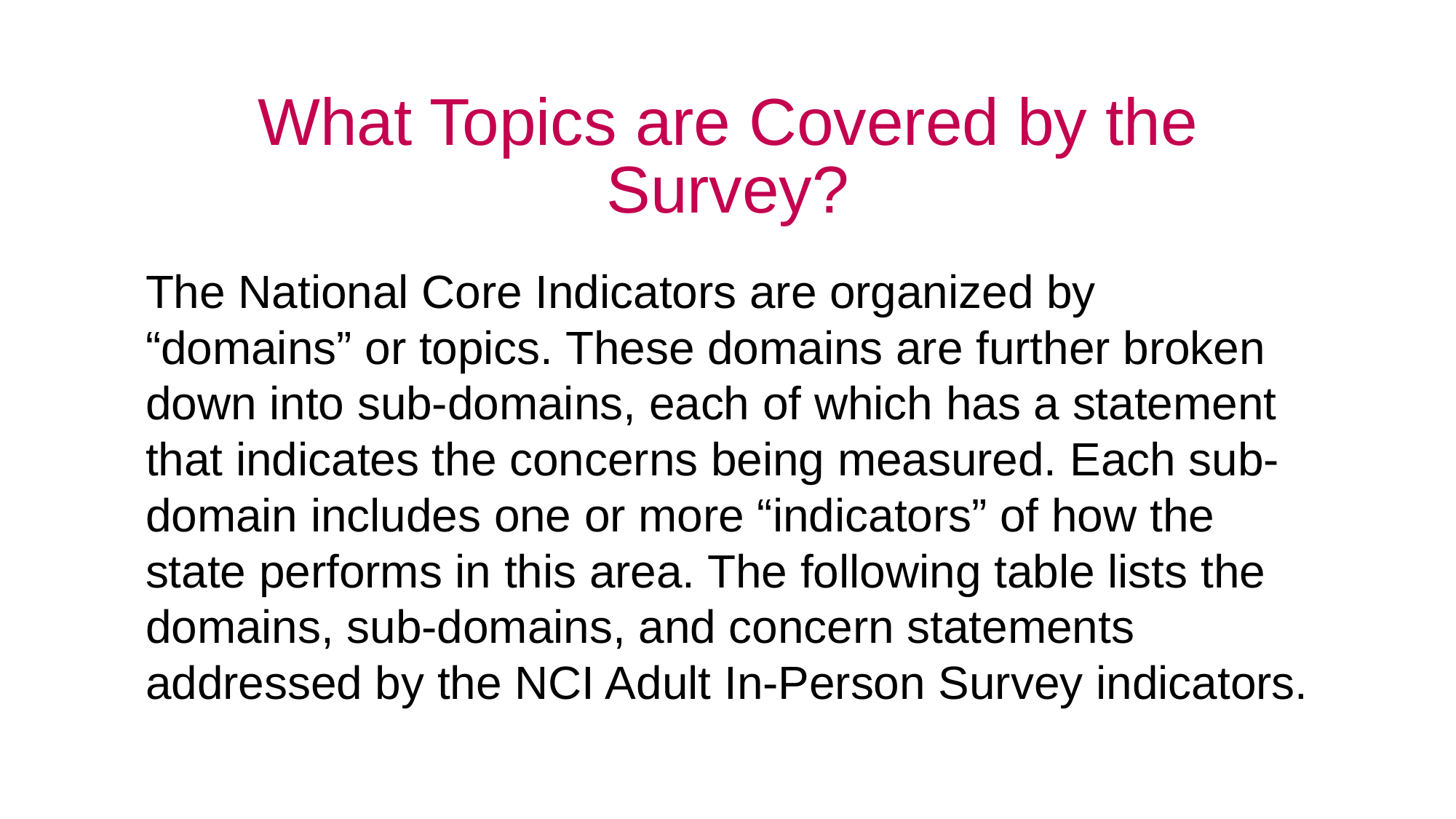

# What Topics are Covered by the Survey?
The National Core Indicators are organized by “domains” or topics. These domains are further broken down into sub-domains, each of which has a statement that indicates the concerns being measured. Each sub-domain includes one or more “indicators” of how the state performs in this area. The following table lists the domains, sub-domains, and concern statements addressed by the NCI Adult In-Person Survey indicators.